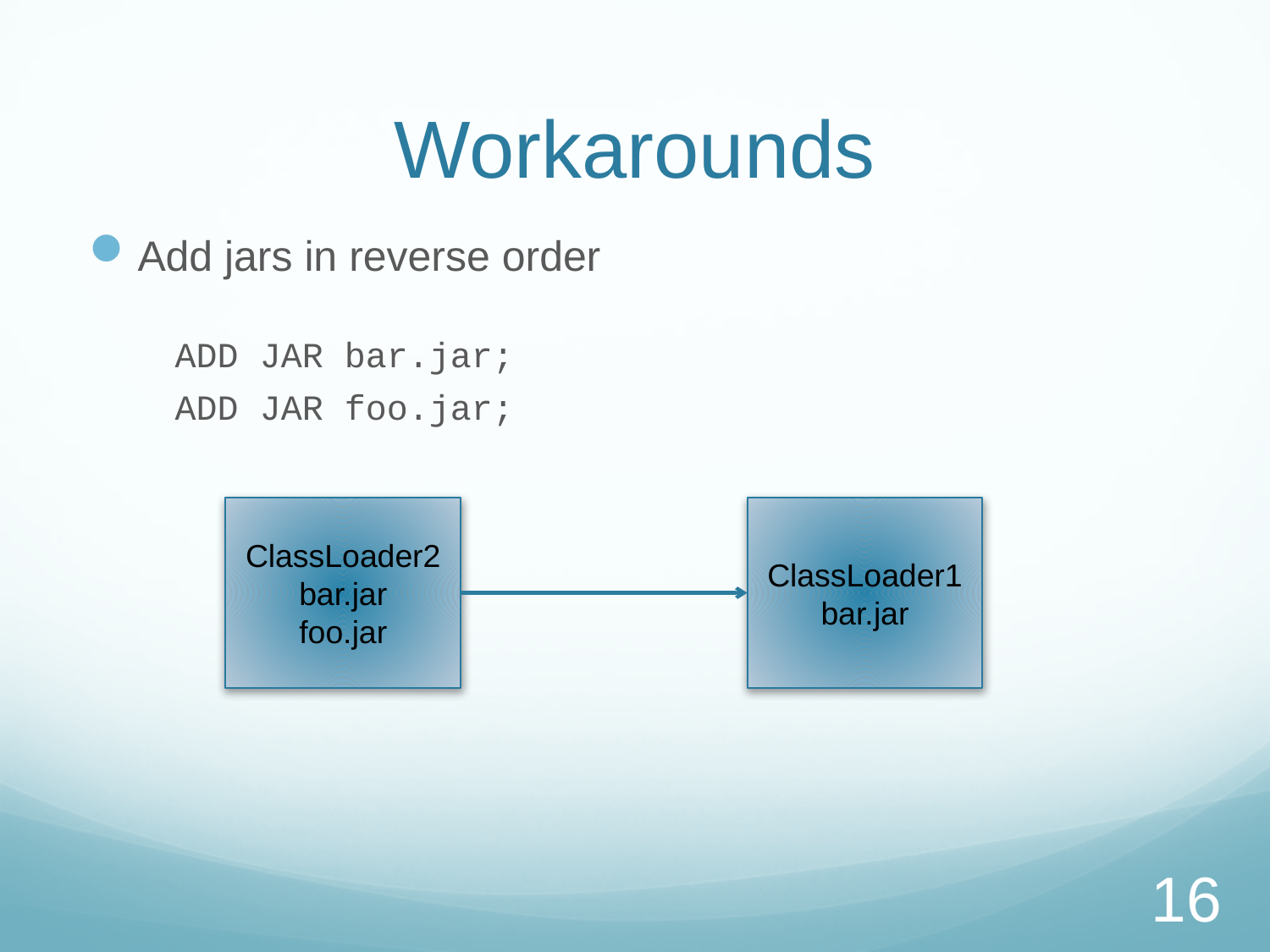

# Workarounds
Add jars in reverse order
ADD JAR bar.jar;
ADD JAR foo.jar;
ClassLoader2
bar.jar
foo.jar
ClassLoader1
bar.jar
16